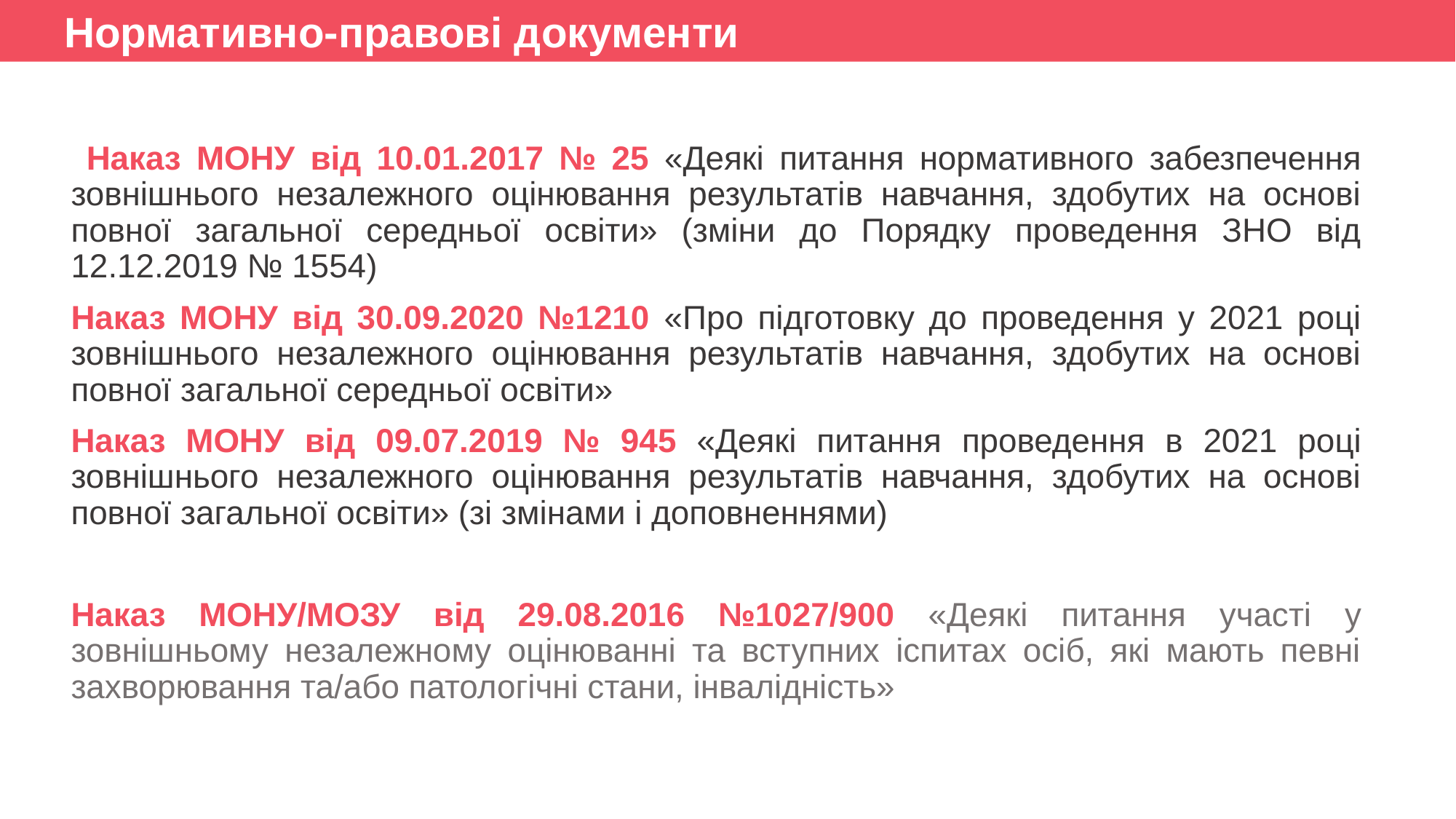

Нормативно-правові документи
 Наказ МОНУ від 10.01.2017 № 25 «Деякі питання нормативного забезпечення зовнішнього незалежного оцінювання результатів навчання, здобутих на основі повної загальної середньої освіти» (зміни до Порядку проведення ЗНО від 12.12.2019 № 1554)
Наказ МОНУ від 30.09.2020 №1210 «Про підготовку до проведення у 2021 році зовнішнього незалежного оцінювання результатів навчання, здобутих на основі повної загальної середньої освіти»
Наказ МОНУ від 09.07.2019 № 945 «Деякі питання проведення в 2021 році зовнішнього незалежного оцінювання результатів навчання, здобутих на основі повної загальної освіти» (зі змінами і доповненнями)

Наказ МОНУ/МОЗУ від 29.08.2016 №1027/900 «Деякі питання участі у зовнішньому незалежному оцінюванні та вступних іспитах осіб, які мають певні захворювання та/або патологічні стани, інвалідність»